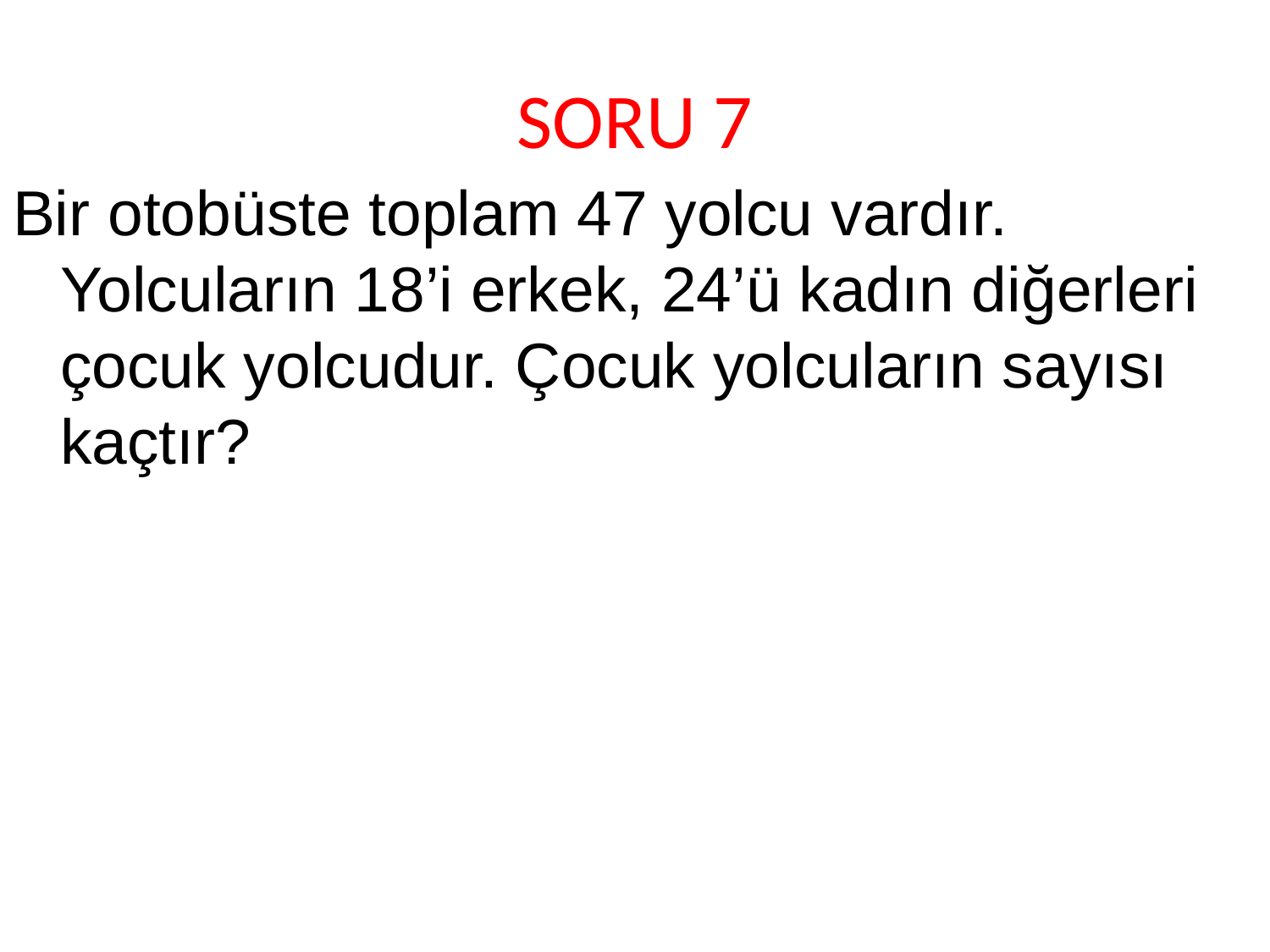

# SORU 7
Bir otobüste toplam 47 yolcu vardır. Yolcuların 18’i erkek, 24’ü kadın diğerleri çocuk yolcudur. Çocuk yolcuların sayısı kaçtır?